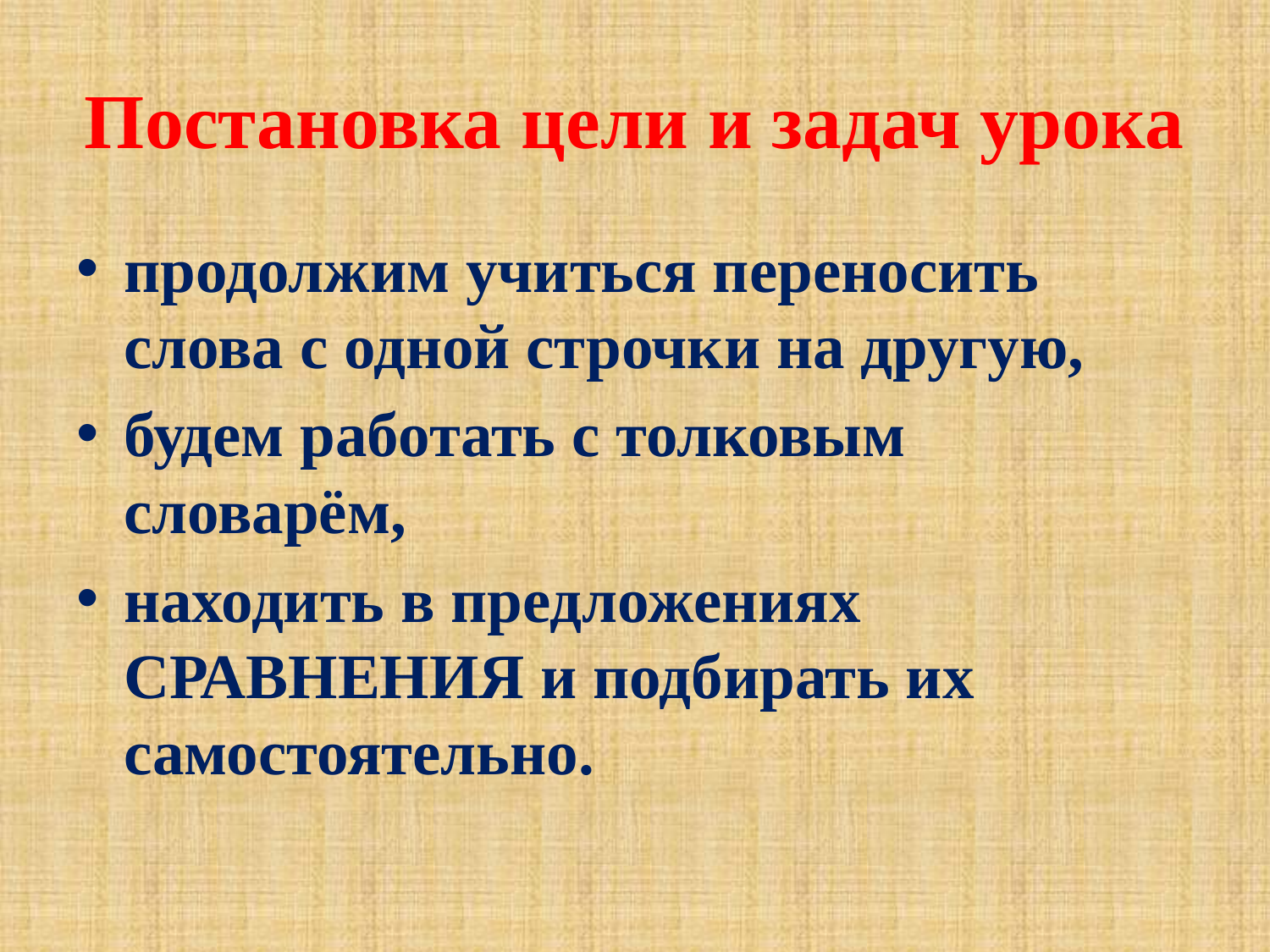

# Постановка цели и задач урока
продолжим учиться переносить слова с одной строчки на другую,
будем работать с толковым словарём,
находить в предложениях СРАВНЕНИЯ и подбирать их самостоятельно.